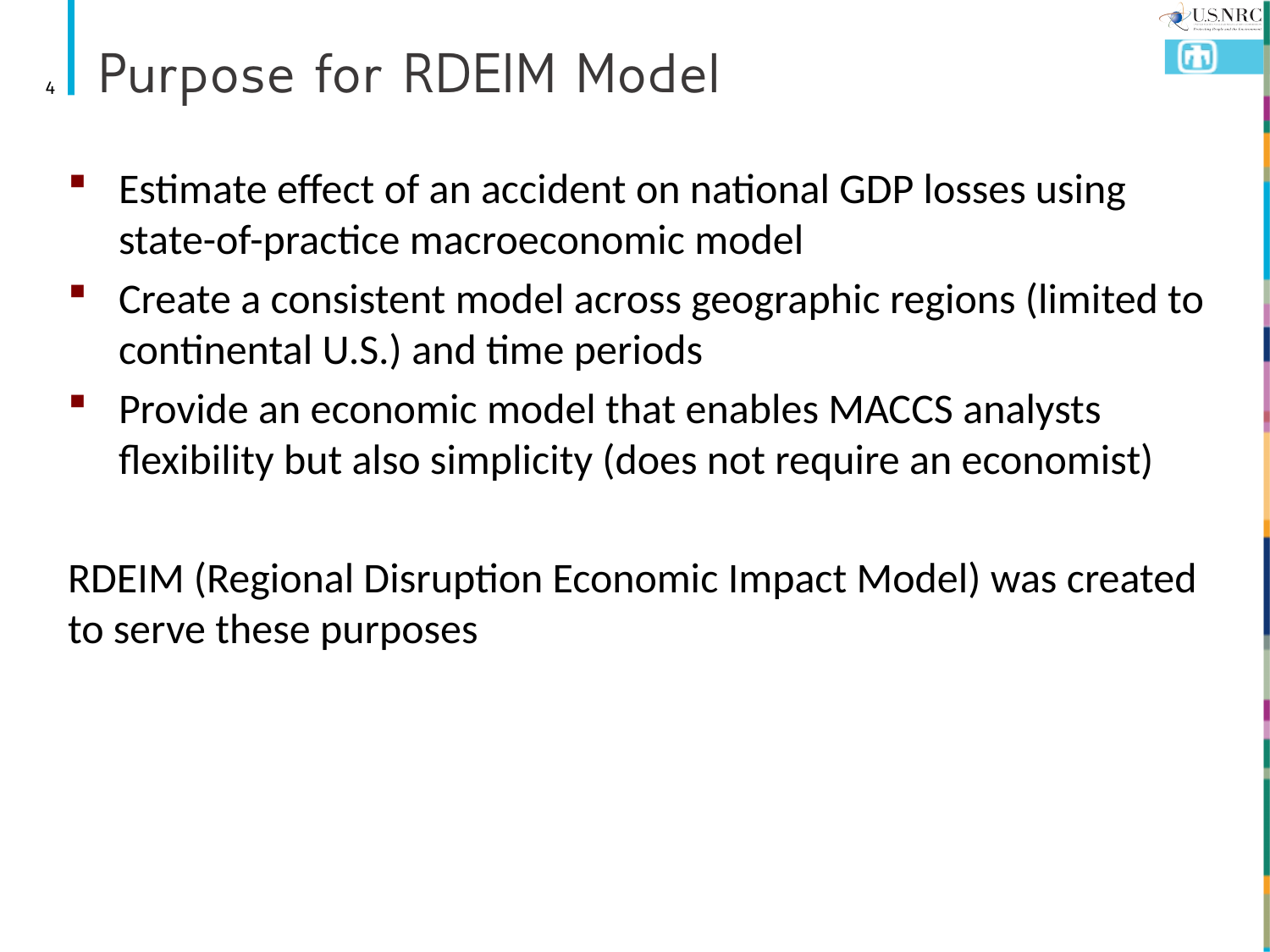

# Purpose for RDEIM Model
4
Estimate effect of an accident on national GDP losses using state-of-practice macroeconomic model
Create a consistent model across geographic regions (limited to continental U.S.) and time periods
Provide an economic model that enables MACCS analysts flexibility but also simplicity (does not require an economist)

RDEIM (Regional Disruption Economic Impact Model) was created to serve these purposes